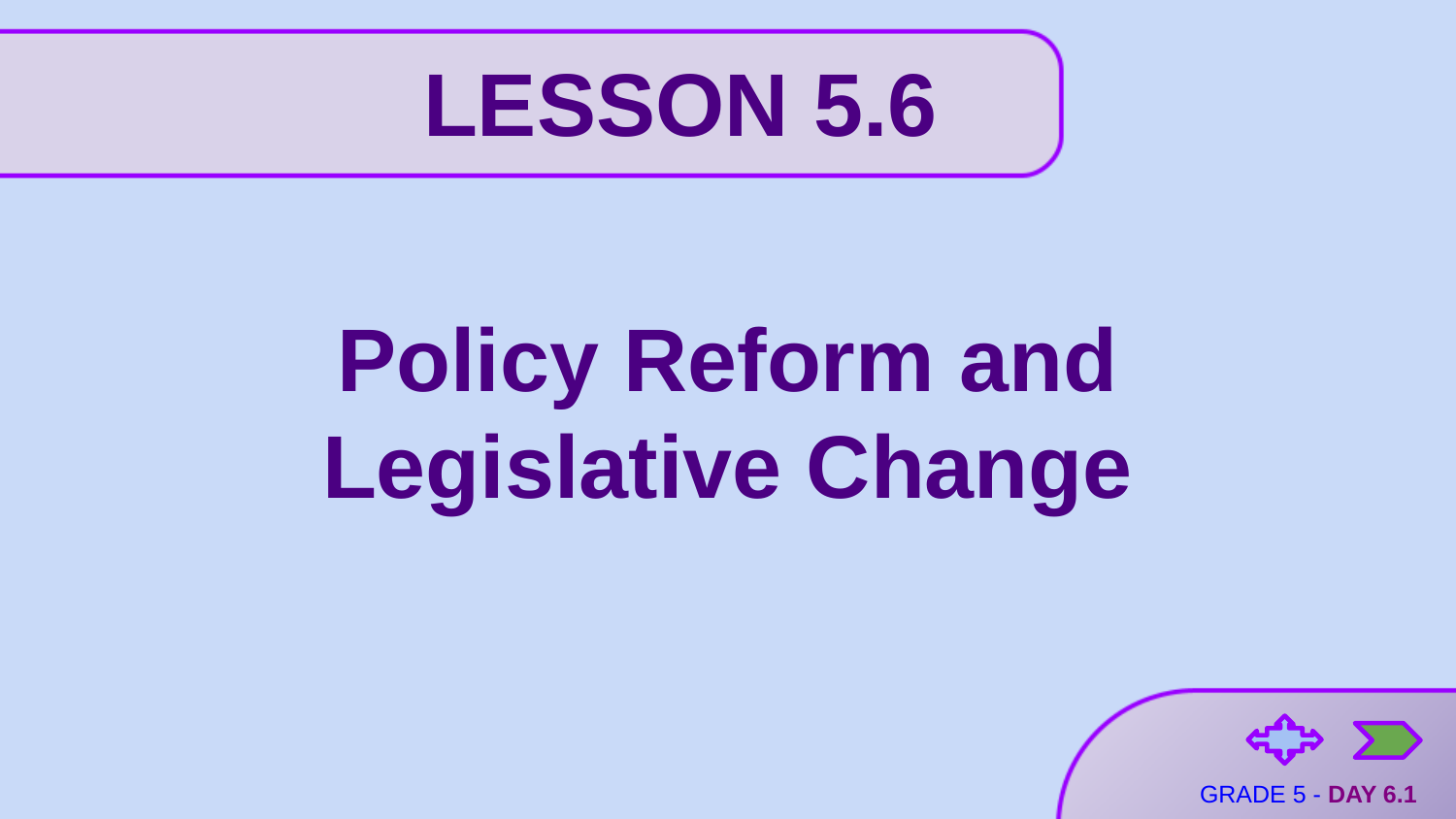

LESSON 5.6
# Policy Reform and Legislative Change

GRADE 5 - DAY 6.1